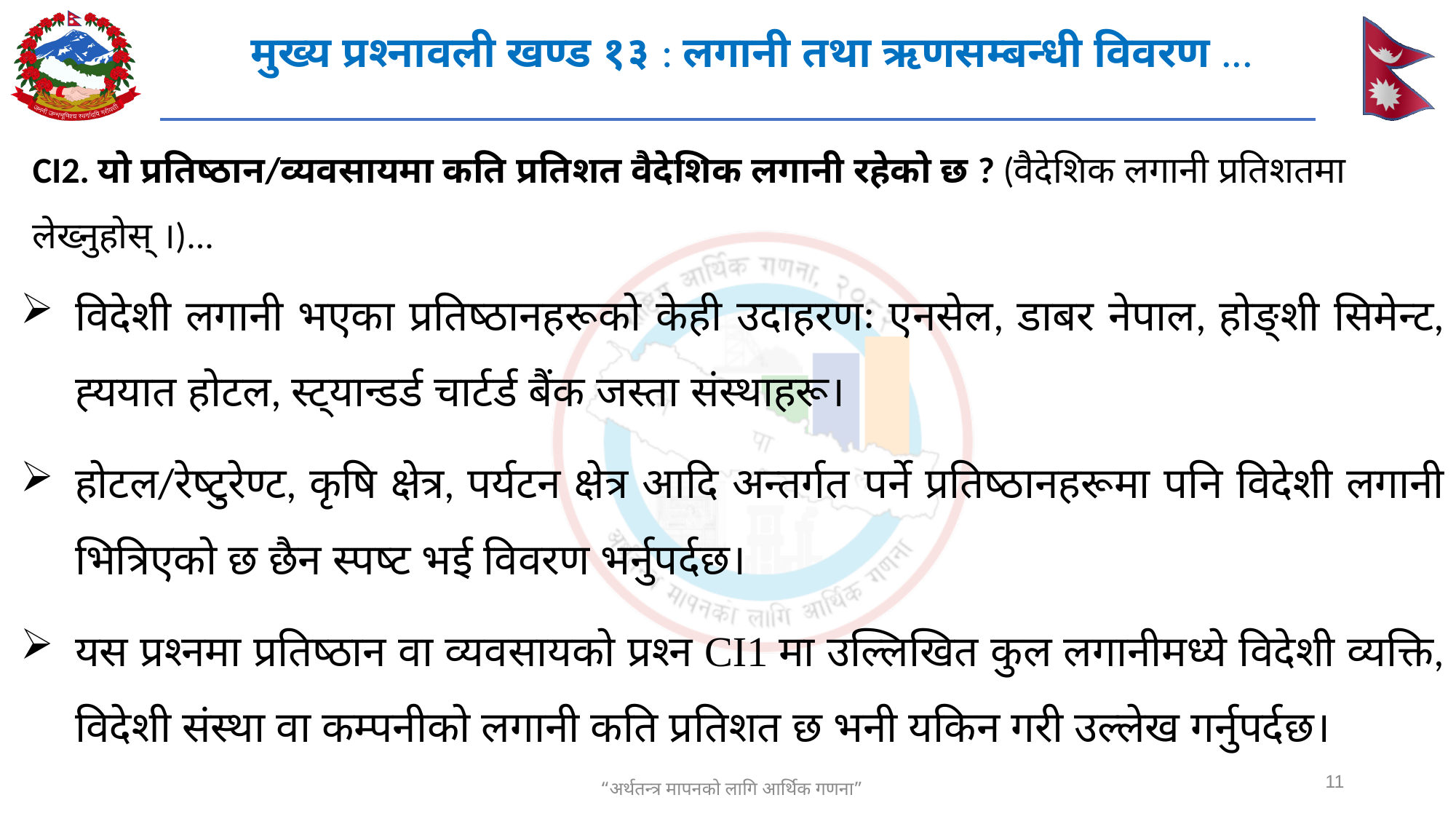

# मुख्य प्रश्नावली खण्ड १३ : लगानी तथा ऋणसम्बन्धी विवरण ...
CI2. यो प्रतिष्ठान/व्यवसायमा कति प्रतिशत वैदेशिक लगानी रहेको छ ? (वैदेशिक लगानी प्रतिशतमा लेख्नुहोस् ।)...

विदेशी लगानी भएका प्रतिष्ठानहरूको केही उदाहरणः एनसेल, डाबर नेपाल, होङ्शी सिमेन्ट, ह्ययात होटल, स्ट्यान्डर्ड चार्टर्ड बैंक जस्ता संस्थाहरू।
होटल/रेष्टुरेण्ट, कृषि क्षेत्र, पर्यटन क्षेत्र आदि अन्तर्गत पर्ने प्रतिष्ठानहरूमा पनि विदेशी लगानी भित्रिएको छ छैन स्पष्ट भई विवरण भर्नुपर्दछ।
यस प्रश्नमा प्रतिष्ठान वा व्यवसायको प्रश्न CI1 मा उल्लिखित कुल लगानीमध्ये विदेशी व्यक्ति, विदेशी संस्था वा कम्पनीको लगानी कति प्रतिशत छ भनी यकिन गरी उल्लेख गर्नुपर्दछ।
11
“अर्थतन्त्र मापनको लागि आर्थिक गणना”